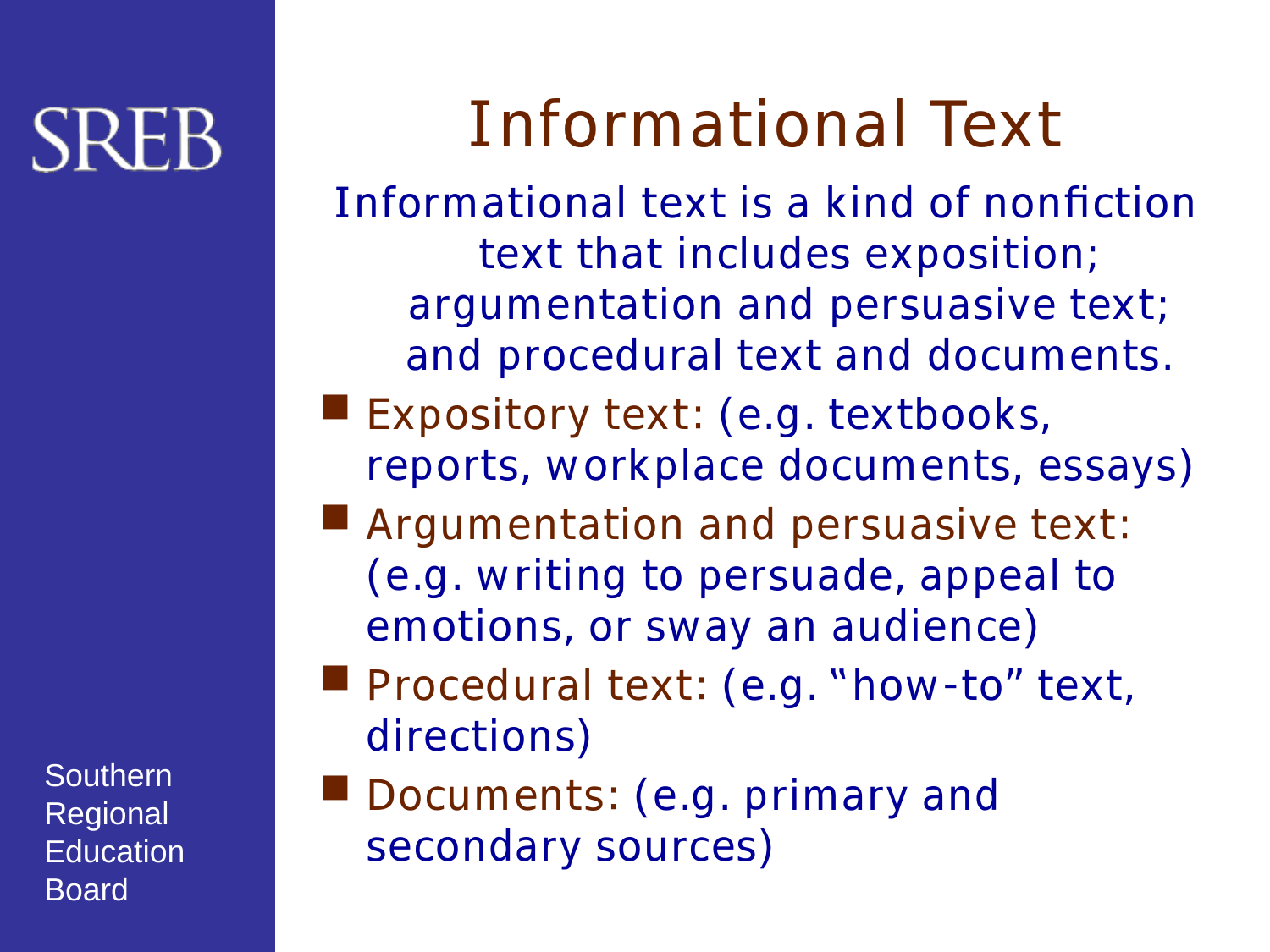

# Informational Text
Informational text is a kind of nonfiction text that includes exposition; argumentation and persuasive text; and procedural text and documents.
Expository text: (e.g. textbooks, reports, workplace documents, essays)
Argumentation and persuasive text: (e.g. writing to persuade, appeal to emotions, or sway an audience)
Procedural text: (e.g. “how-to” text, directions)
Documents: (e.g. primary and secondary sources)